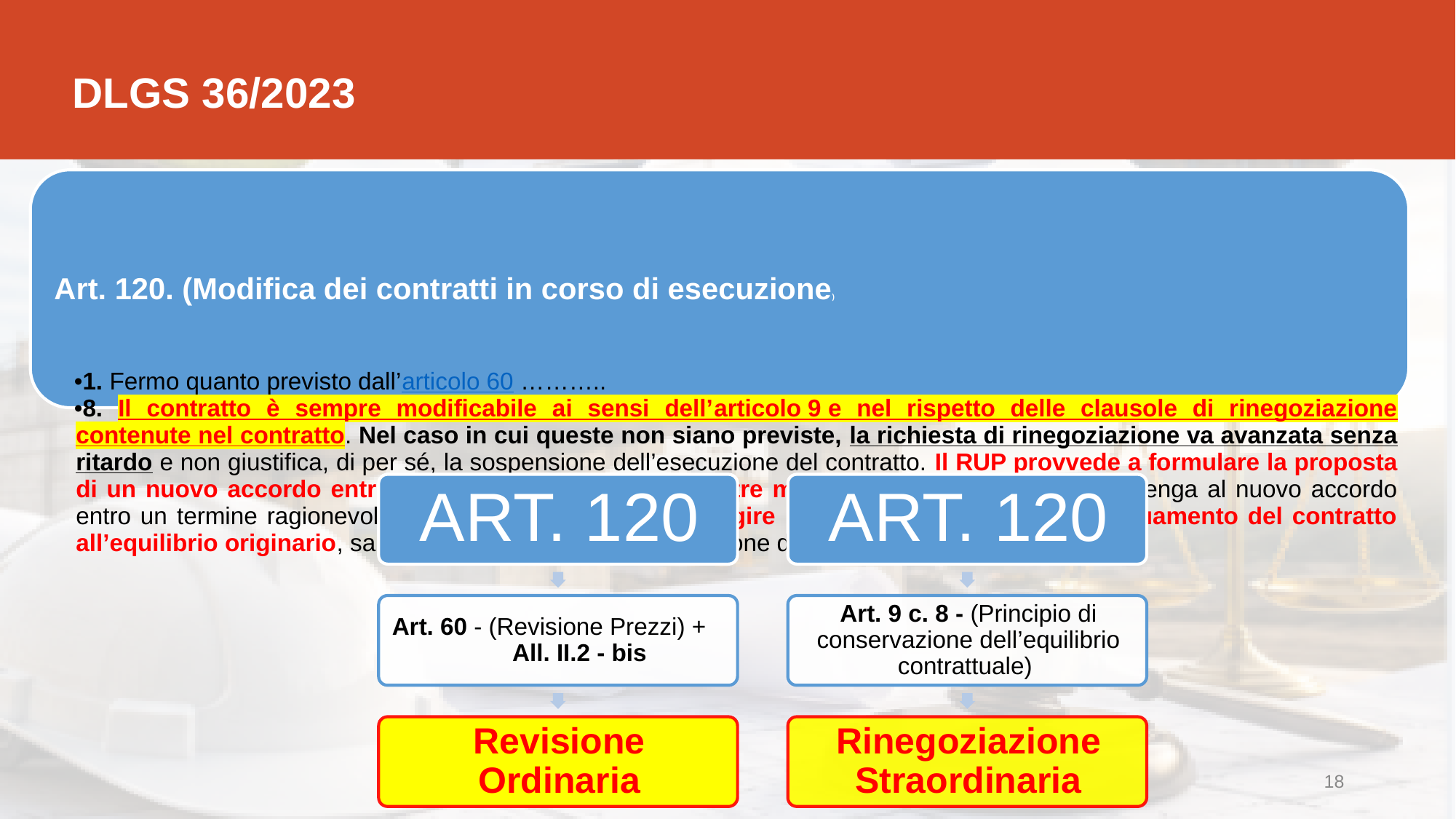

# DLGS 36/2023

1. Fermo quanto previsto dall’articolo 60 ………..
Art. 120. (Modifica dei contratti in corso di esecuzione)
8. Il contratto è sempre modificabile ai sensi dell’articolo 9 e nel rispetto delle clausole di rinegoziazione contenute nel contratto. Nel caso in cui queste non siano previste, la richiesta di rinegoziazione va avanzata senza ritardo e non giustifica, di per sé, la sospensione dell’esecuzione del contratto. Il RUP provvede a formulare la proposta di un nuovo accordo entro un termine non superiore a tre mesi. Nel caso in cui non si pervenga al nuovo accordo entro un termine ragionevole, la parte svantaggiata può agire in giudizio per ottenere l’adeguamento del contratto all’equilibrio originario, salva la responsabilità per la violazione dell’obbligo di rinegoziazione.
ART. 120
Art. 60 - (Revisione Prezzi) +          All. II.2 - bis
Revisione Ordinaria
ART. 120
Art. 9 c. 8 - (Principio di conservazione dell’equilibrio contrattuale)
Rinegoziazione Straordinaria
18